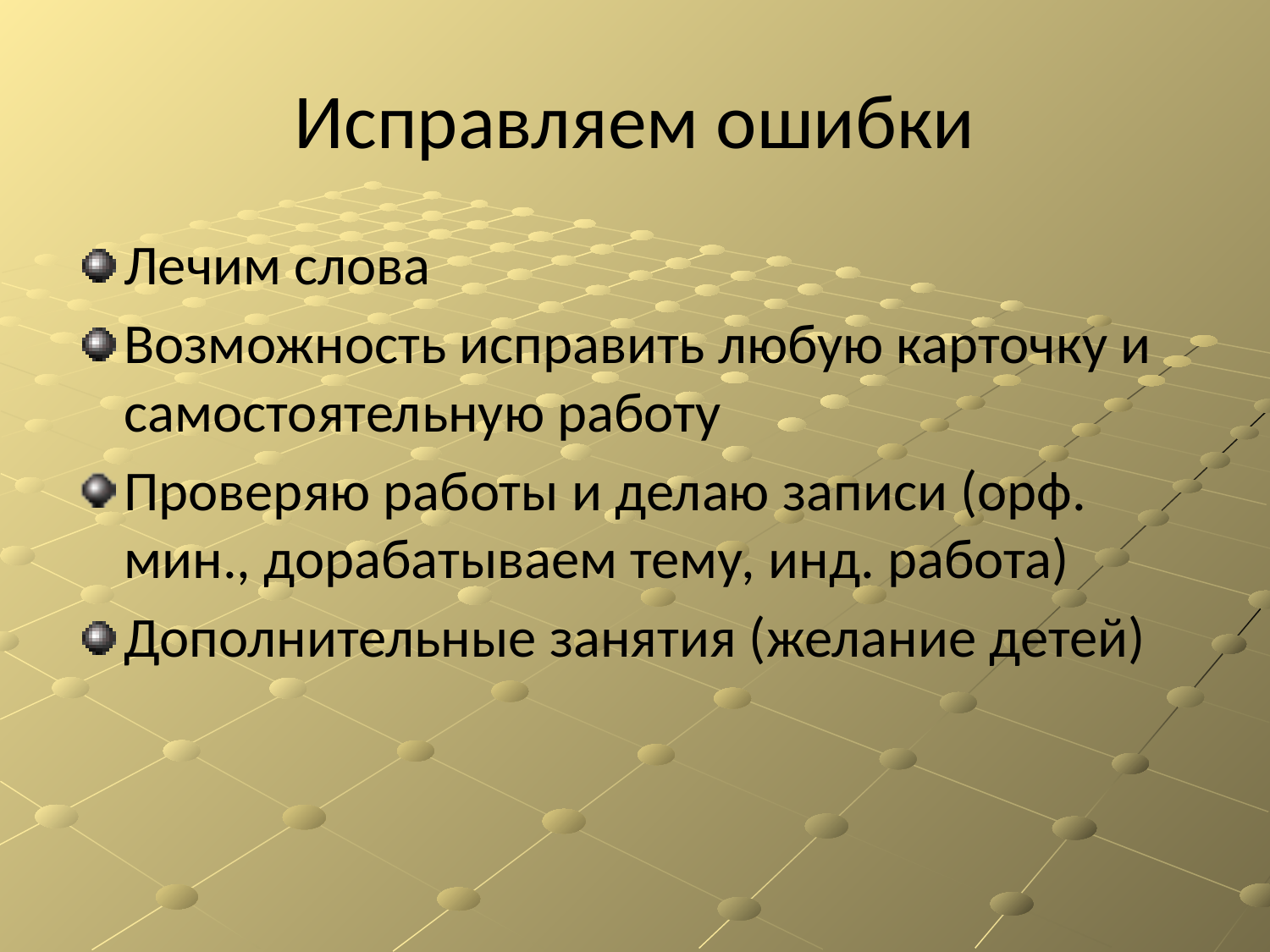

# Исправляем ошибки
Лечим слова
Возможность исправить любую карточку и самостоятельную работу
Проверяю работы и делаю записи (орф. мин., дорабатываем тему, инд. работа)
Дополнительные занятия (желание детей)